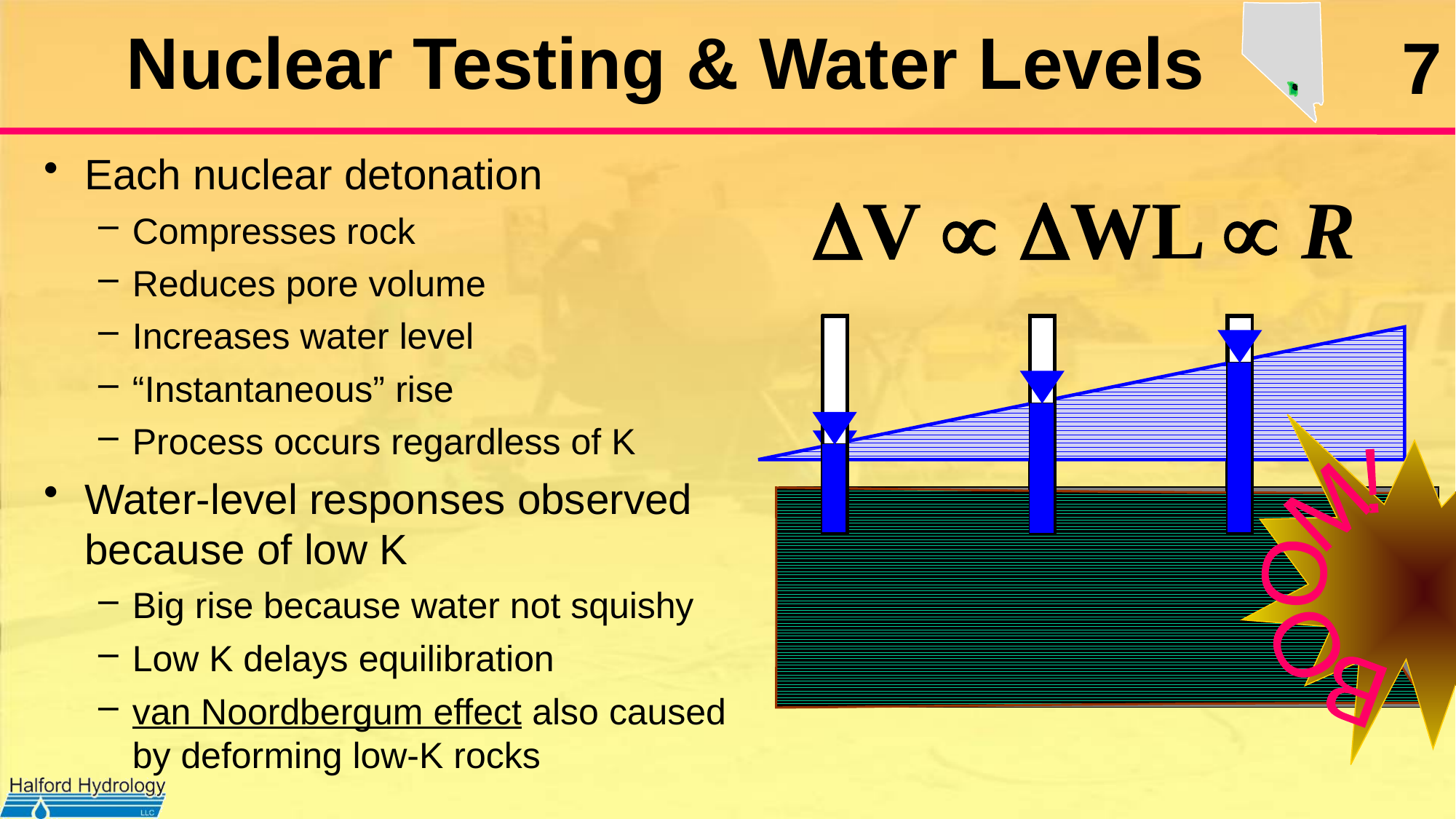

# Nuclear Testing & Water Levels

Each nuclear detonation
Compresses rock
Reduces pore volume
Increases water level
“Instantaneous” rise
Process occurs regardless of K
Water-level responses observed because of low K
Big rise because water not squishy
Low K delays equilibration
van Noordbergum effect also caused by deforming low-K rocks

ΔV ∝ ΔWL ∝ R

BOOM!